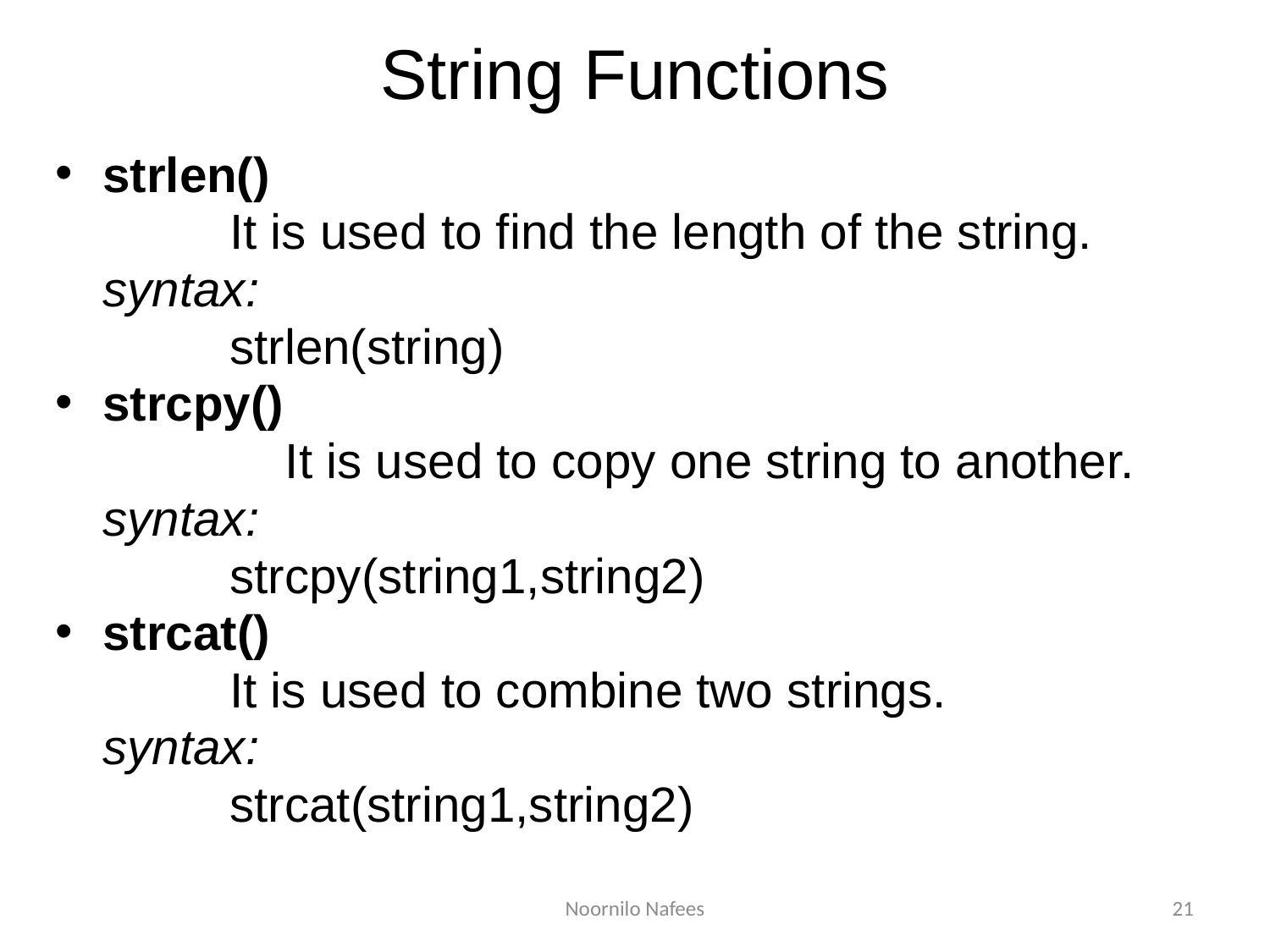

# String Functions
strlen()
		It is used to find the length of the string.
	syntax:
		strlen(string)
strcpy()
		It is used to copy one string to another.
	syntax:
		strcpy(string1,string2)
strcat()
		It is used to combine two strings.
	syntax:
		strcat(string1,string2)

Noornilo Nafees
21